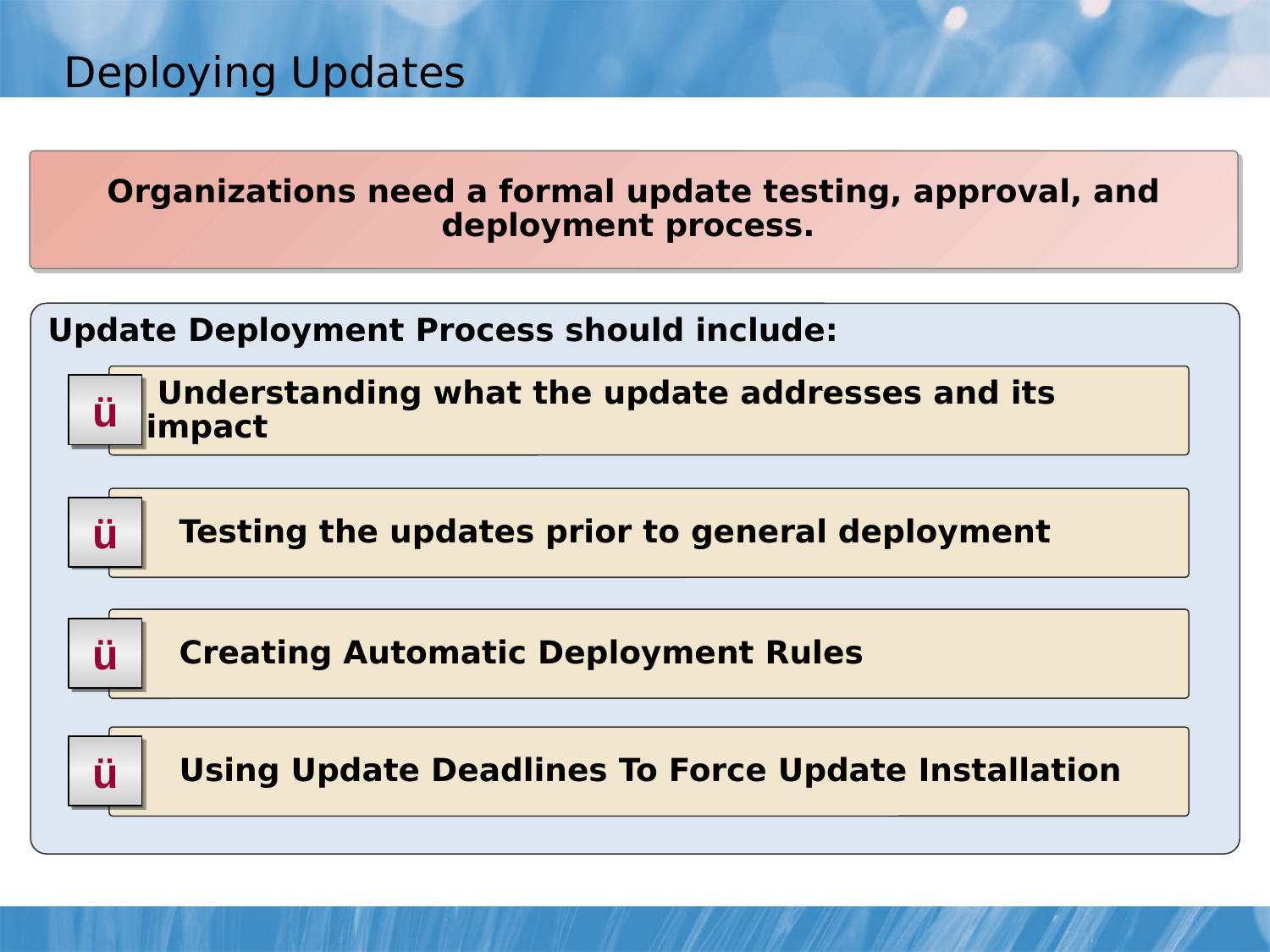

# Deploying Updates
Organizations need a formal update testing, approval, and deployment process.
Update Deployment Process should include:
	 Understanding what the update addresses and its impact
ü
	   Testing the updates prior to general deployment
ü
	   Creating Automatic Deployment Rules
ü
	   Using Update Deadlines To Force Update Installation
ü